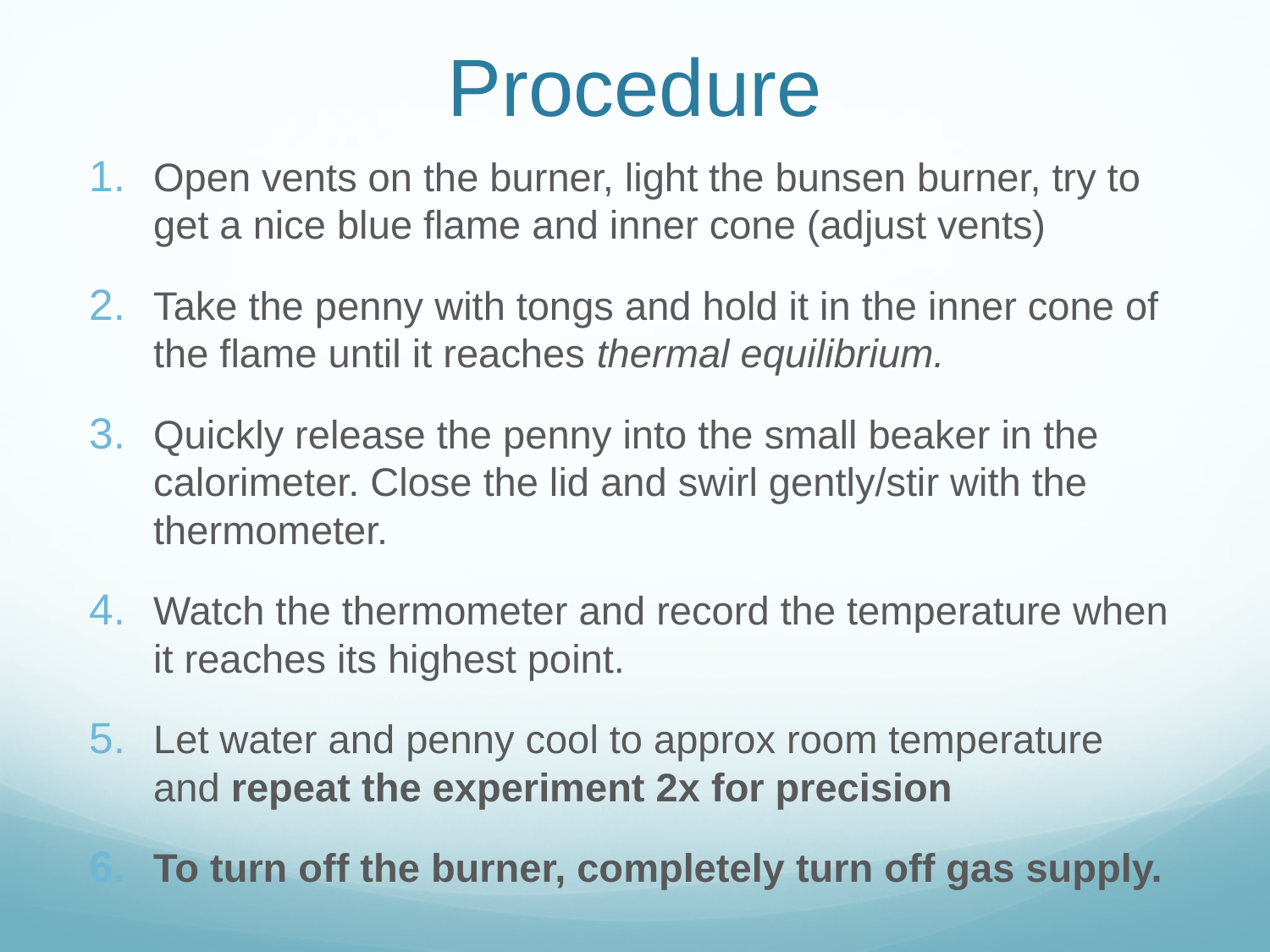

# Procedure
Open vents on the burner, light the bunsen burner, try to get a nice blue flame and inner cone (adjust vents)
Take the penny with tongs and hold it in the inner cone of the flame until it reaches thermal equilibrium.
Quickly release the penny into the small beaker in the calorimeter. Close the lid and swirl gently/stir with the thermometer.
Watch the thermometer and record the temperature when it reaches its highest point.
Let water and penny cool to approx room temperature and repeat the experiment 2x for precision
To turn off the burner, completely turn off gas supply.